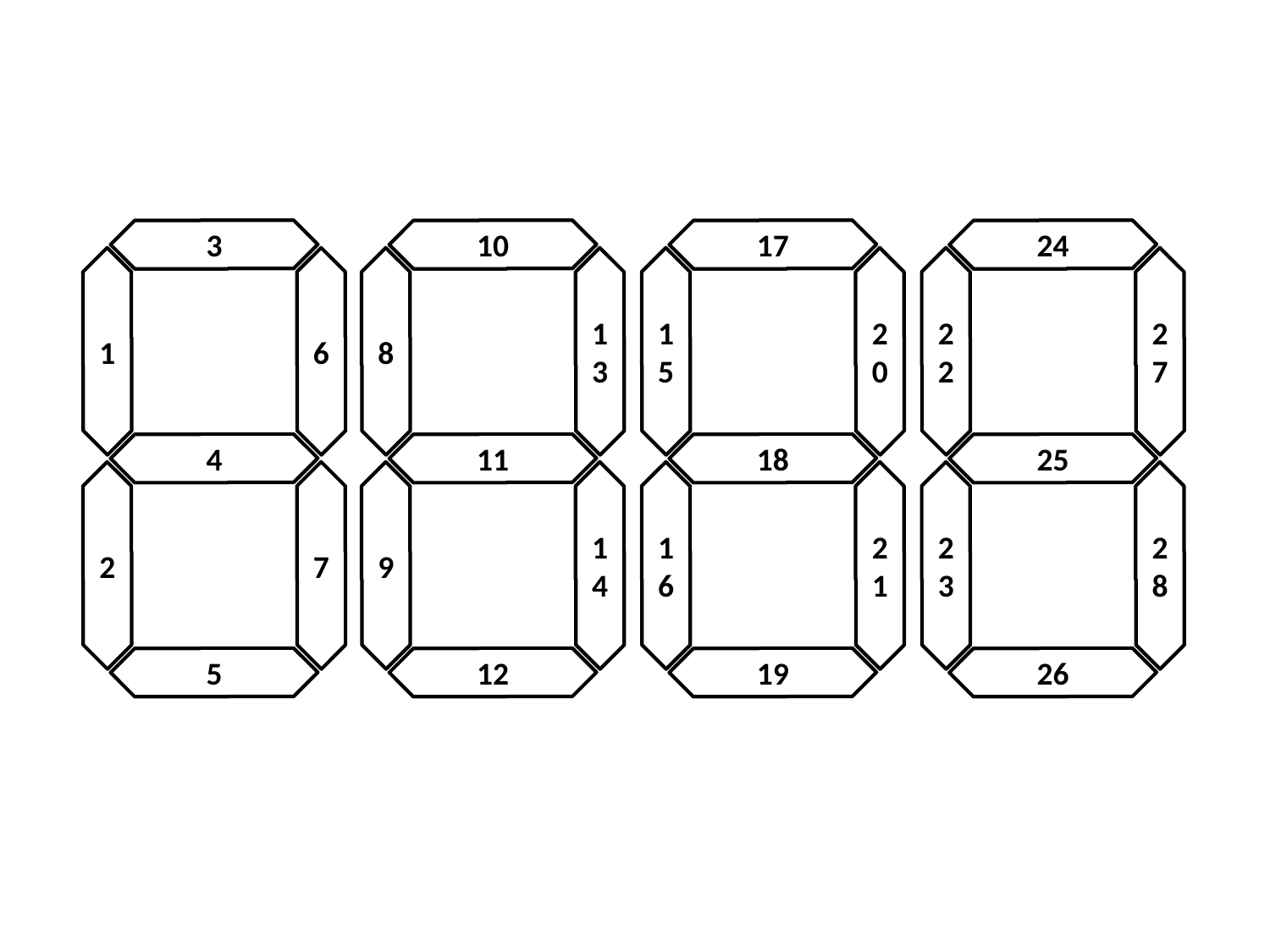

3
1
6
4
2
7
5
10
8
13
11
9
14
12
17
15
20
18
16
21
19
24
22
27
25
23
28
26